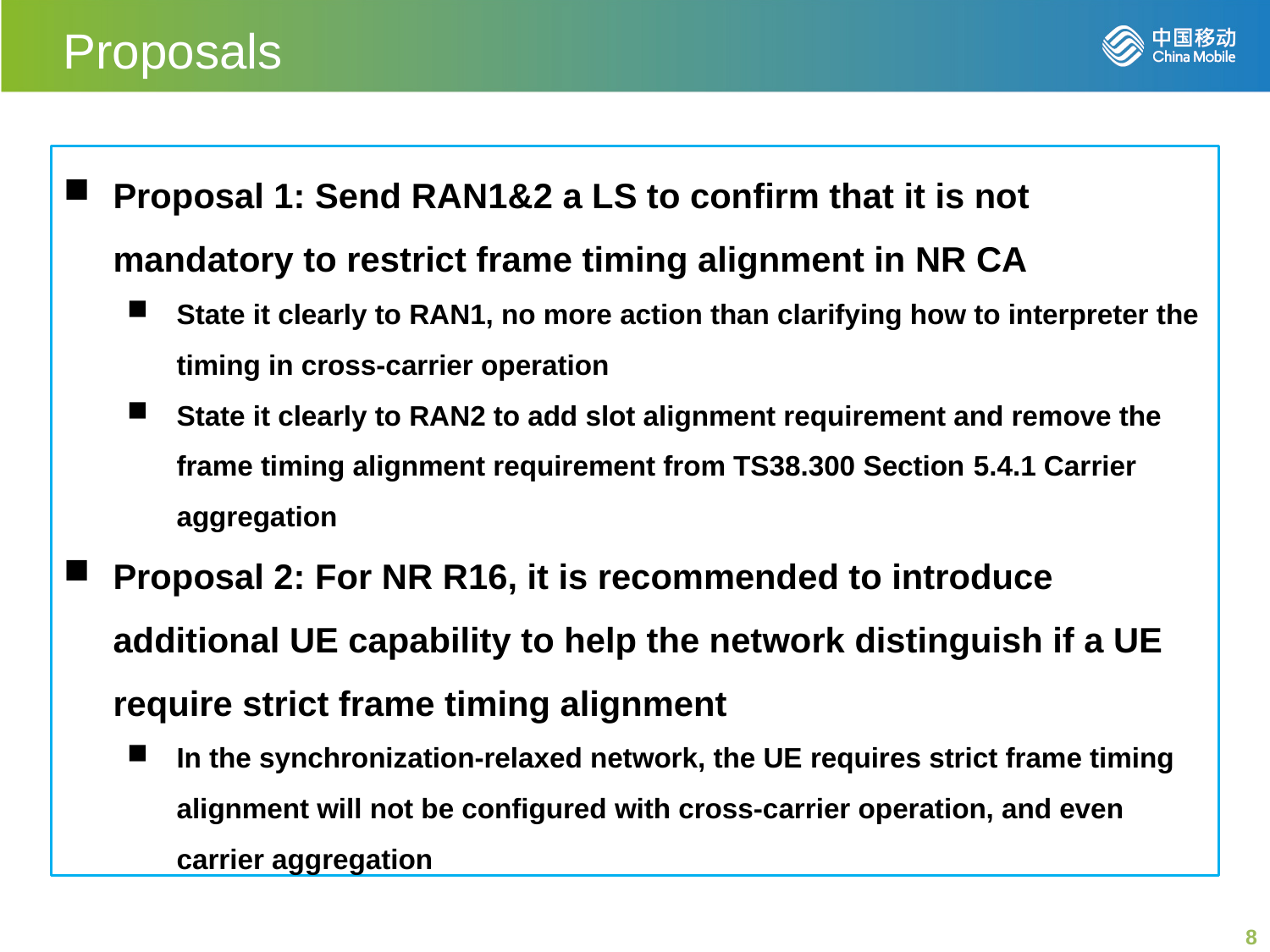

Proposals
Proposal 1: Send RAN1&2 a LS to confirm that it is not mandatory to restrict frame timing alignment in NR CA
State it clearly to RAN1, no more action than clarifying how to interpreter the timing in cross-carrier operation
State it clearly to RAN2 to add slot alignment requirement and remove the frame timing alignment requirement from TS38.300 Section 5.4.1 Carrier aggregation
Proposal 2: For NR R16, it is recommended to introduce additional UE capability to help the network distinguish if a UE require strict frame timing alignment
In the synchronization-relaxed network, the UE requires strict frame timing alignment will not be configured with cross-carrier operation, and even carrier aggregation